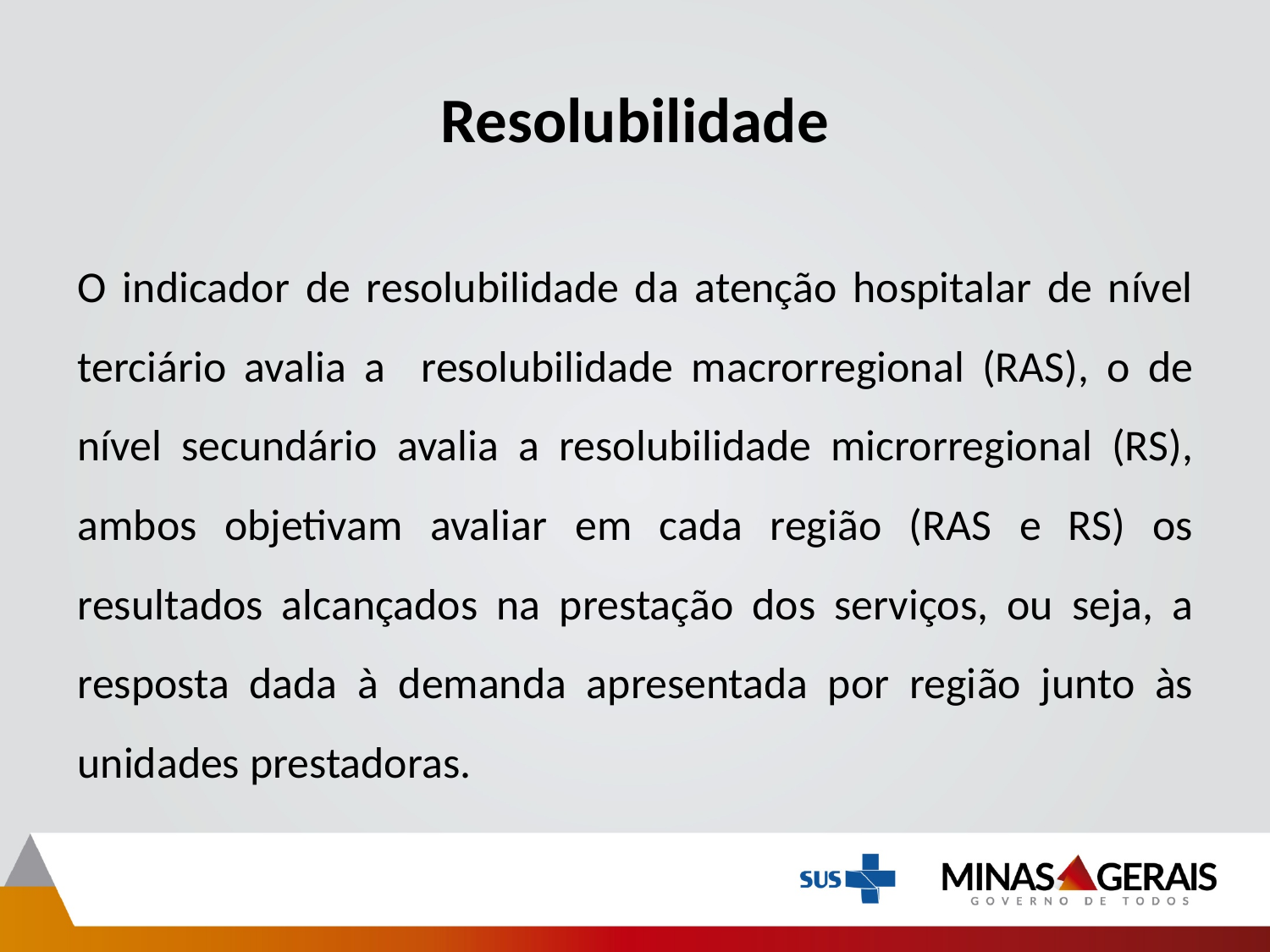

# Resolubilidade

O indicador de resolubilidade da atenção hospitalar de nível terciário avalia a  resolubilidade macrorregional (RAS), o de nível secundário avalia a resolubilidade microrregional (RS), ambos objetivam avaliar em cada região (RAS e RS) os resultados alcançados na prestação dos serviços, ou seja, a resposta dada à demanda apresentada por região junto às unidades prestadoras.